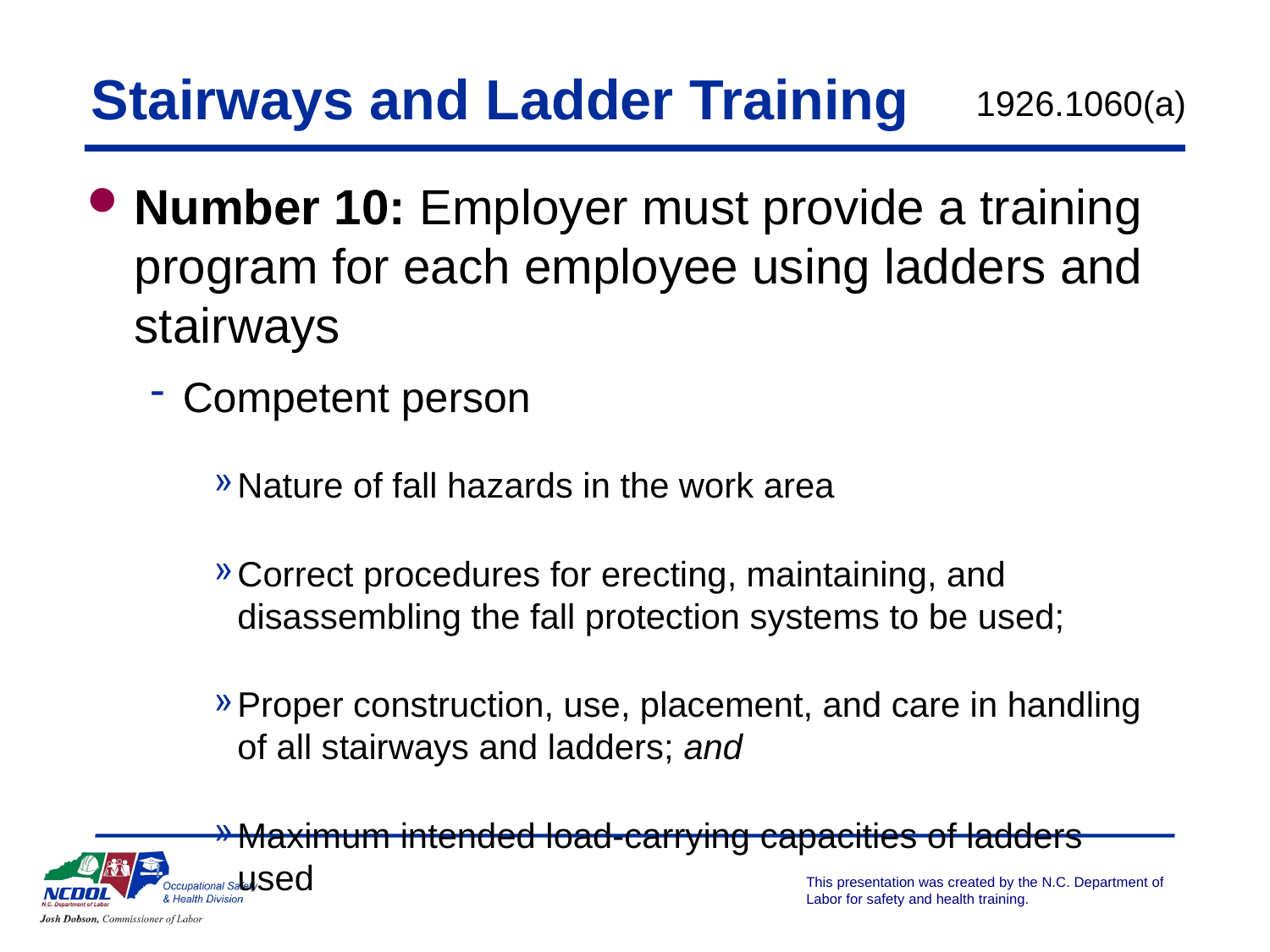

# Stairways and Ladder Training
1926.1060(a)
Number 10: Employer must provide a training program for each employee using ladders and stairways

Competent person

Nature of fall hazards in the work area

Correct procedures for erecting, maintaining, and disassembling the fall protection systems to be used;

Proper construction, use, placement, and care in handling of all stairways and ladders; and

Maximum intended load-carrying capacities of ladders used